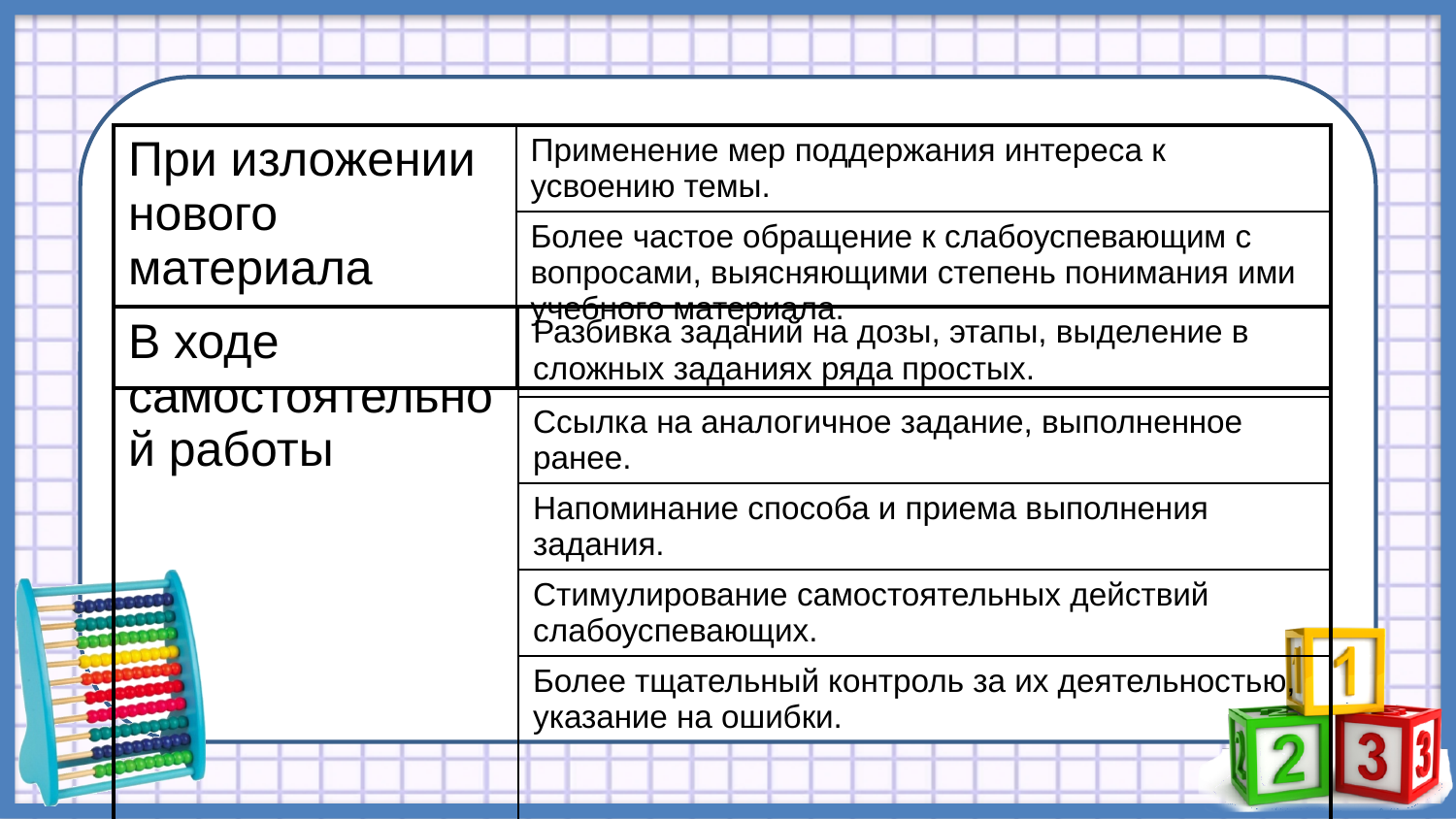

#
| При изложении нового материала | Применение мер поддержания интереса к усвоению темы. |
| --- | --- |
|  | Более частое обращение к слабоуспевающим с вопросами, выясняющими степень понимания ими учебного материала. |
| В ходе самостоятельной работы | Разбивка заданий на дозы, этапы, выделение в сложных заданиях ряда простых. |
| --- | --- |
|  | Ссылка на аналогичное задание, выполненное ранее. |
|  | Напоминание способа и приема выполнения задания. |
|  | Стимулирование самостоятельных действий слабоуспевающих. |
|  | Более тщательный контроль за их деятельностью, указание на ошибки. |